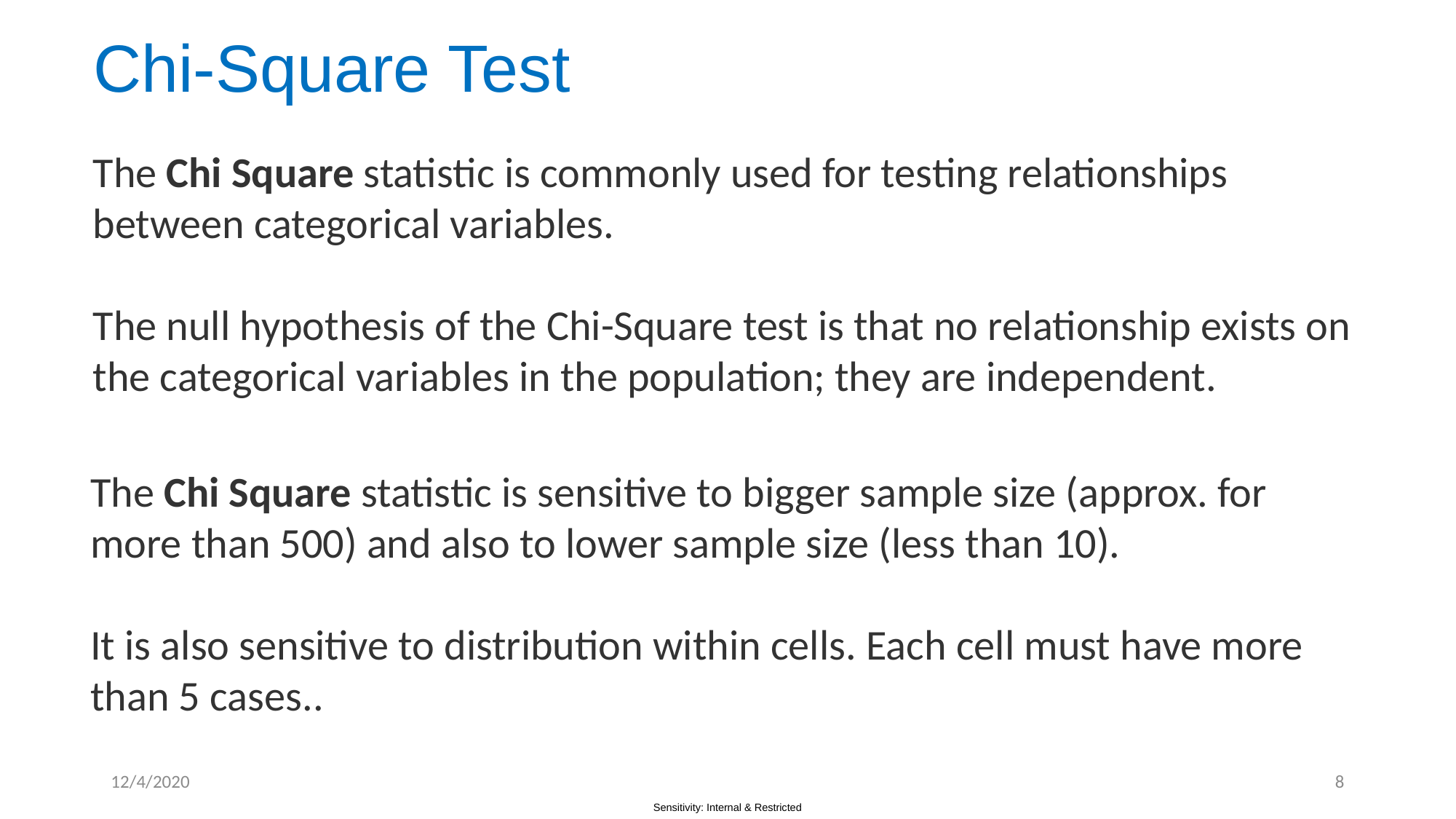

# Chi-Square Test
The Chi Square statistic is commonly used for testing relationships between categorical variables.

The null hypothesis of the Chi-Square test is that no relationship exists on the categorical variables in the population; they are independent.

The Chi Square statistic is sensitive to bigger sample size (approx. for more than 500) and also to lower sample size (less than 10).

It is also sensitive to distribution within cells. Each cell must have more than 5 cases..
12/4/2020
8